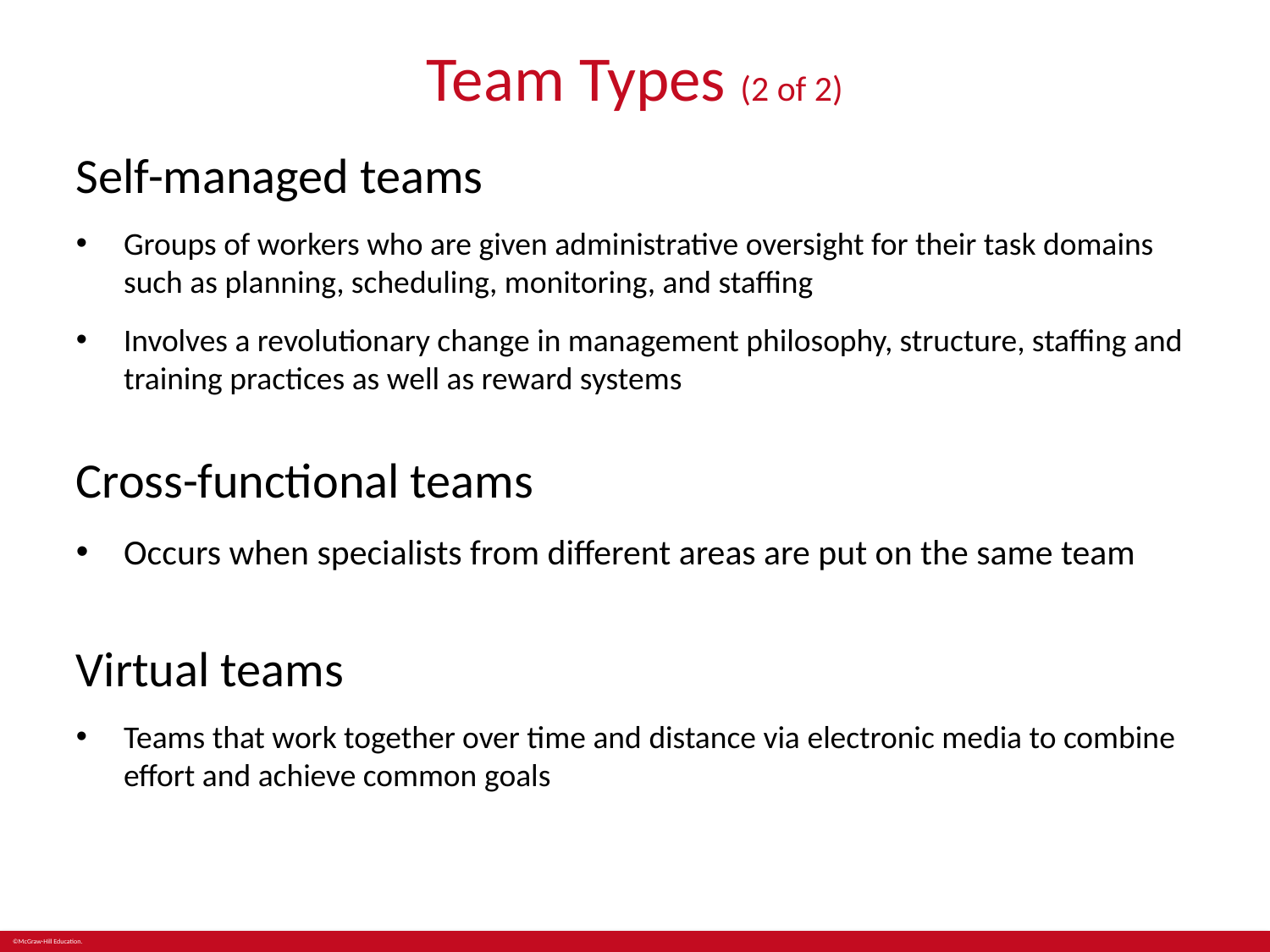

# Team Types (2 of 2)
Self-managed teams
Groups of workers who are given administrative oversight for their task domains such as planning, scheduling, monitoring, and staffing
Involves a revolutionary change in management philosophy, structure, staffing and training practices as well as reward systems

Cross-functional teams
Occurs when specialists from different areas are put on the same team

Virtual teams
Teams that work together over time and distance via electronic media to combine effort and achieve common goals